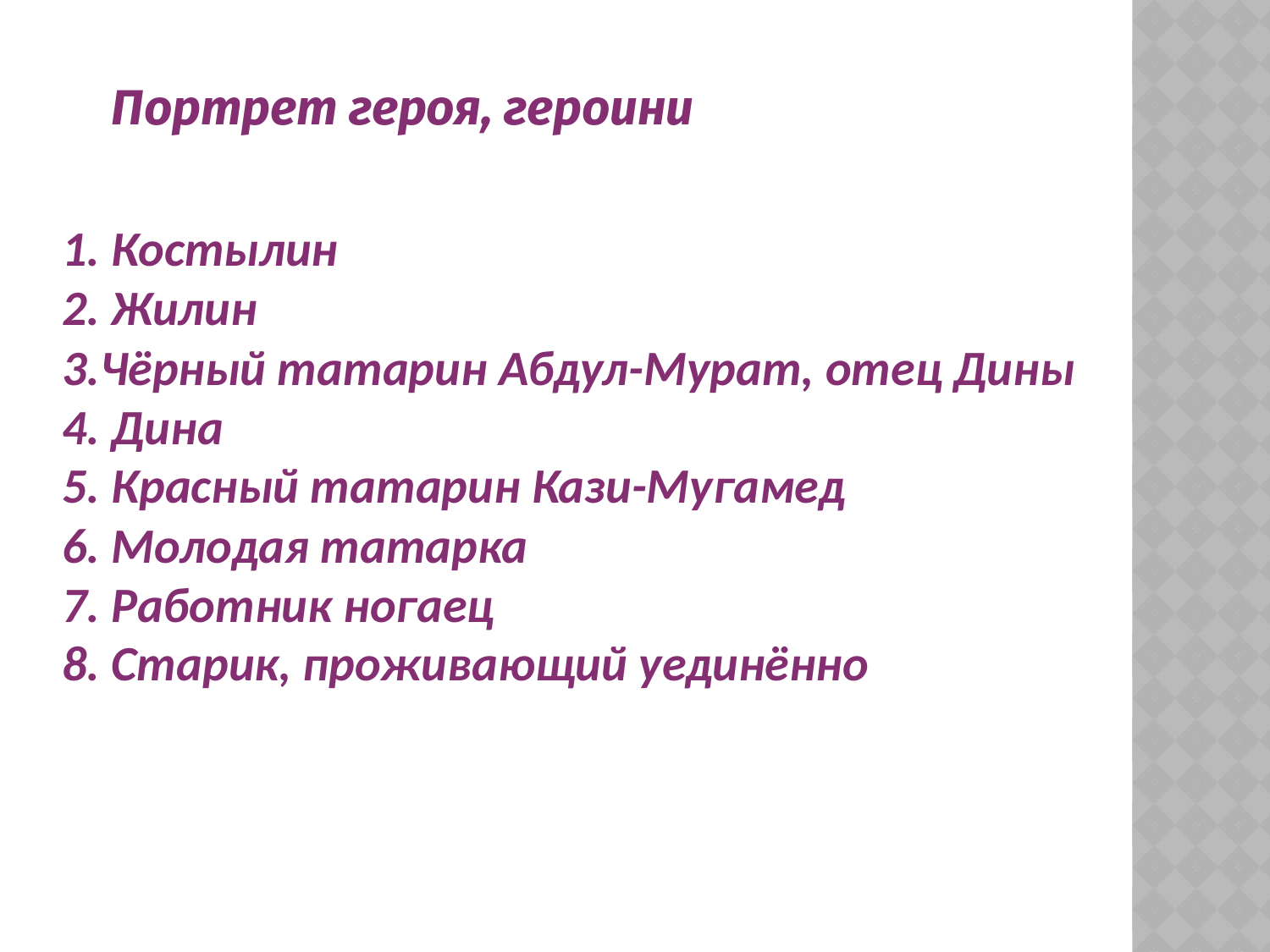

Портрет героя, героини
1. Костылин
2. Жилин
3.Чёрный татарин Абдул-Мурат, отец Дины
4. Дина
5. Красный татарин Кази-Мугамед
6. Молодая татарка
7. Работник ногаец
8. Старик, проживающий уединённо